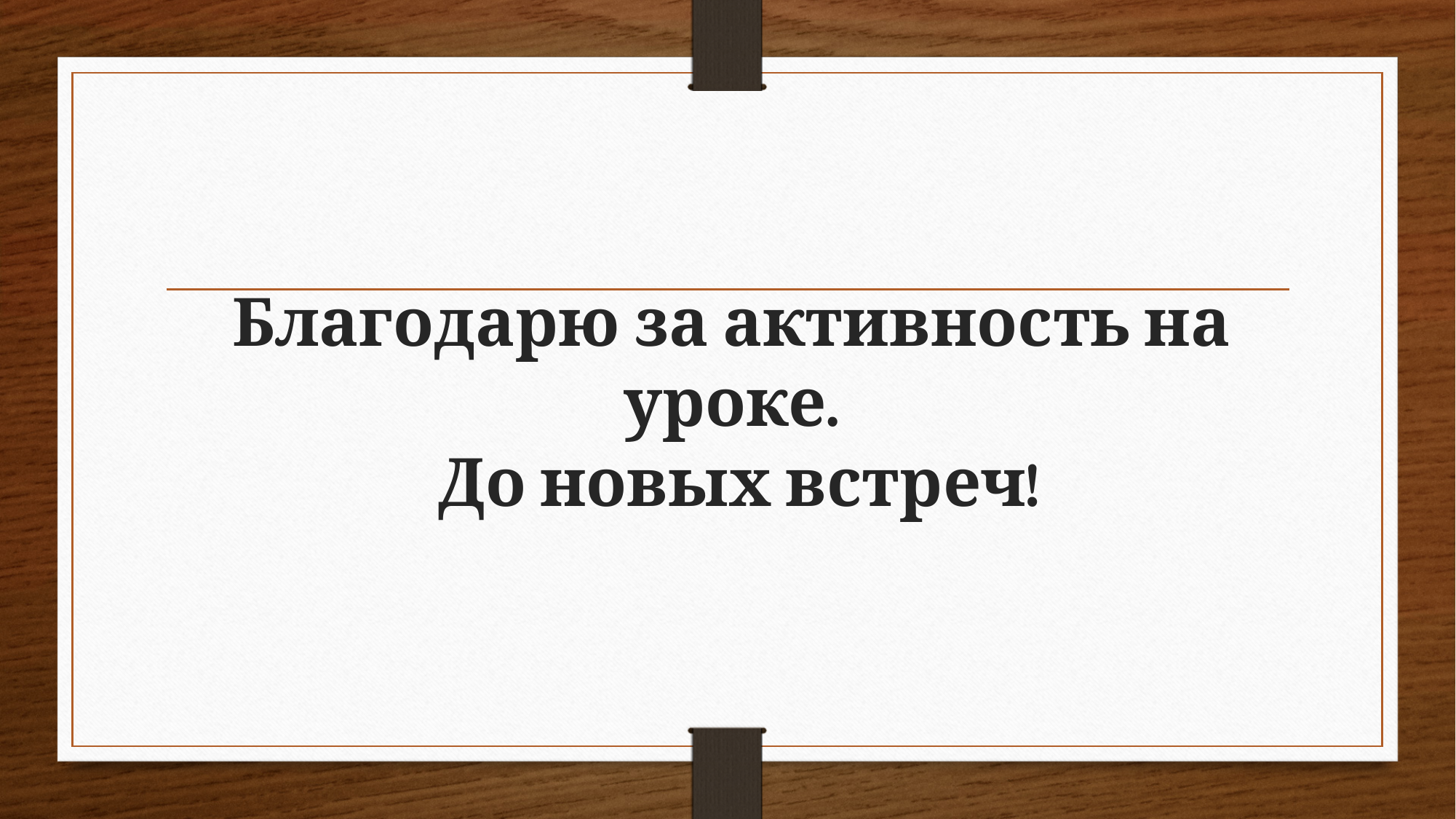

# Благодарю за активность на уроке. До новых встреч!